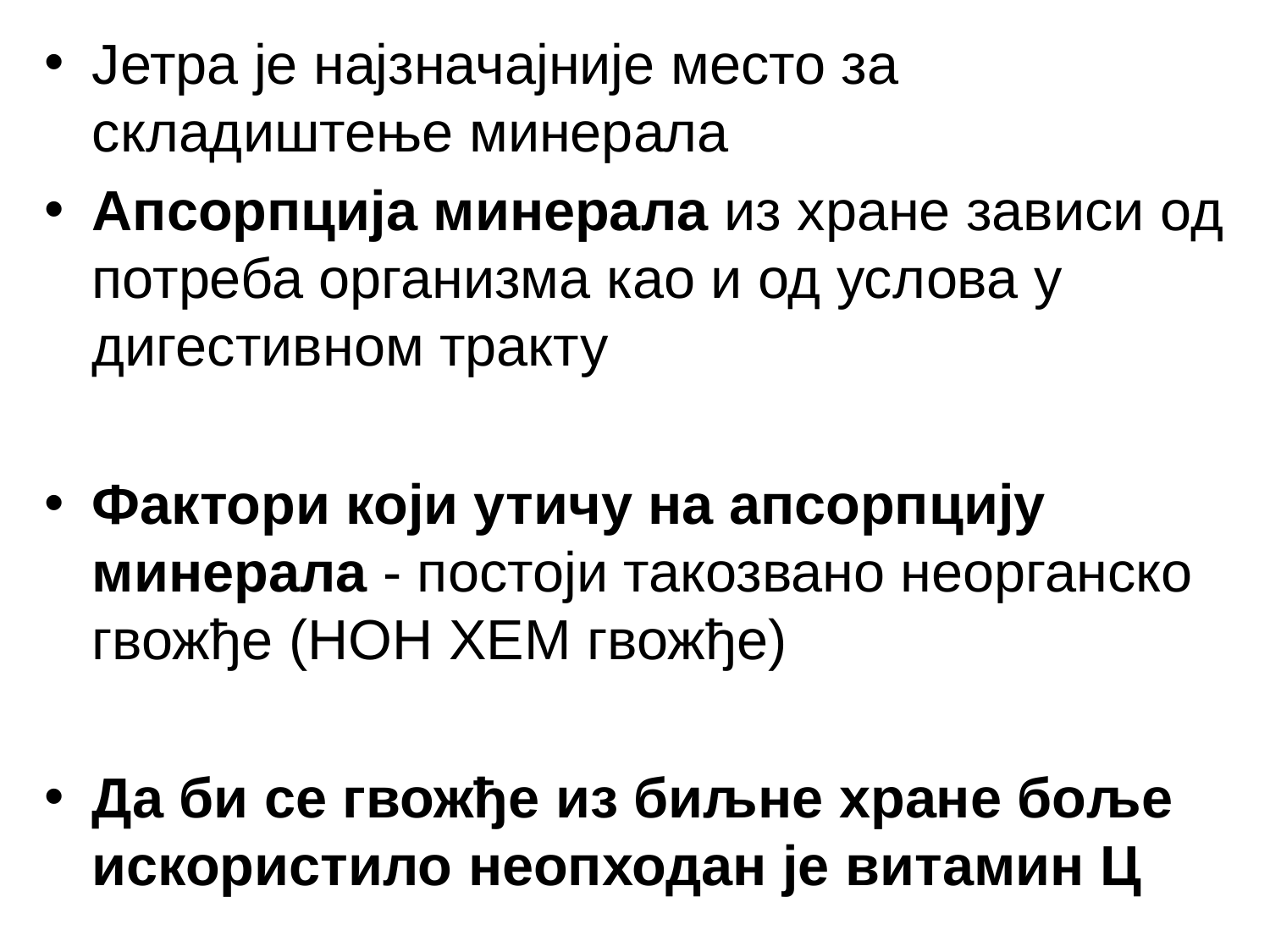

Јетра је најзначајније место за складиштење минерала
Апсорпција минерала из хране зависи од потреба организма као и од услова у дигестивном тракту

Фактори који утичу на апсорпцију минерала - постоји такозвано неорганско гвожђе (нон хем гвожђе)

Да би се гвожђе из биљне хране боље искористило неопходан је витамин Ц